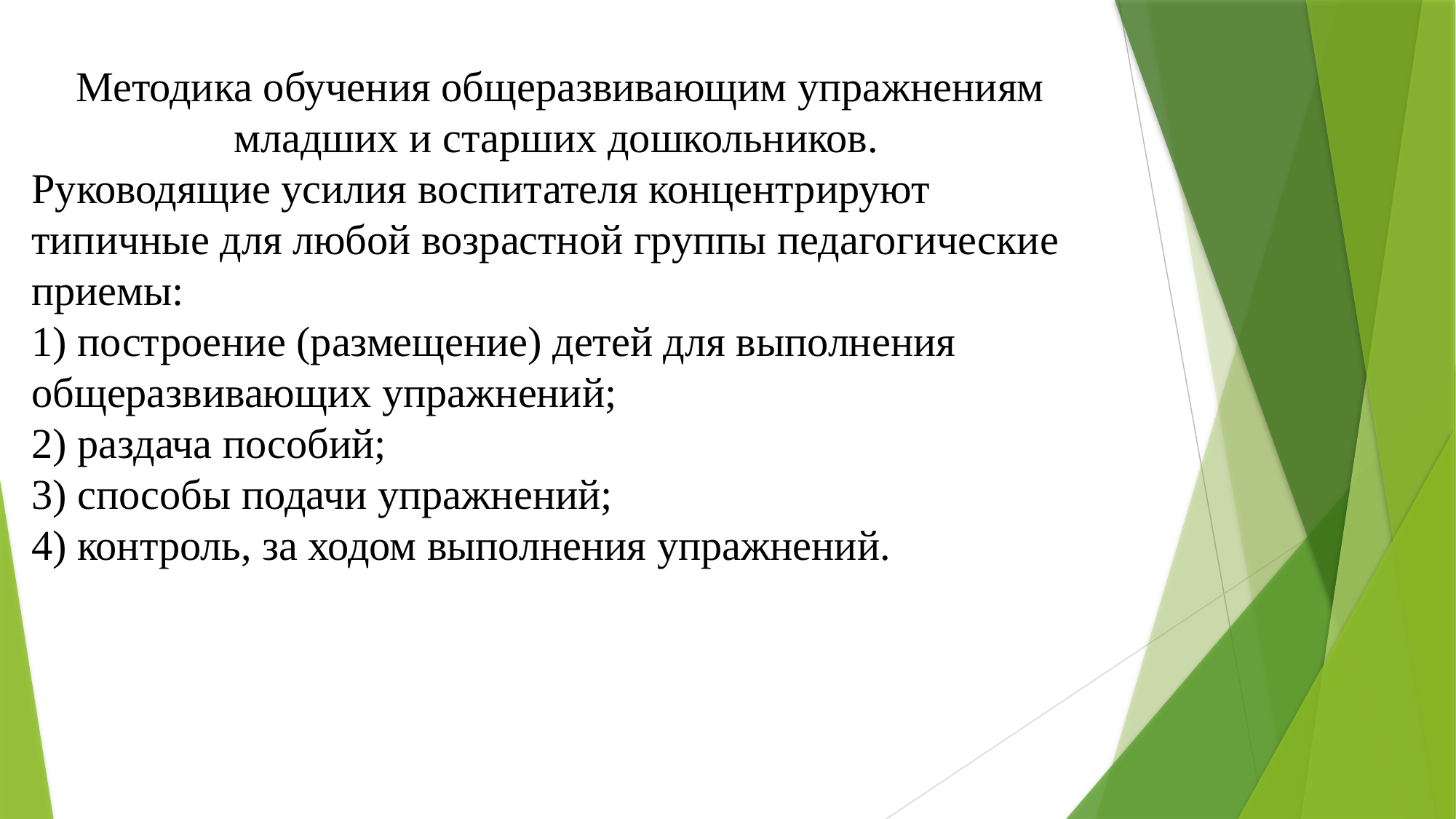

Методика обучения общеразвивающим упражнениям младших и старших дошкольников.
Руководящие усилия воспитателя концентрируют типичные для любой возрастной группы педагогические приемы:
1) построение (размещение) детей для выполнения общеразвивающих упражнений;
2) раздача пособий;
3) способы подачи упражнений;
4) контроль, за ходом выполнения упражнений.